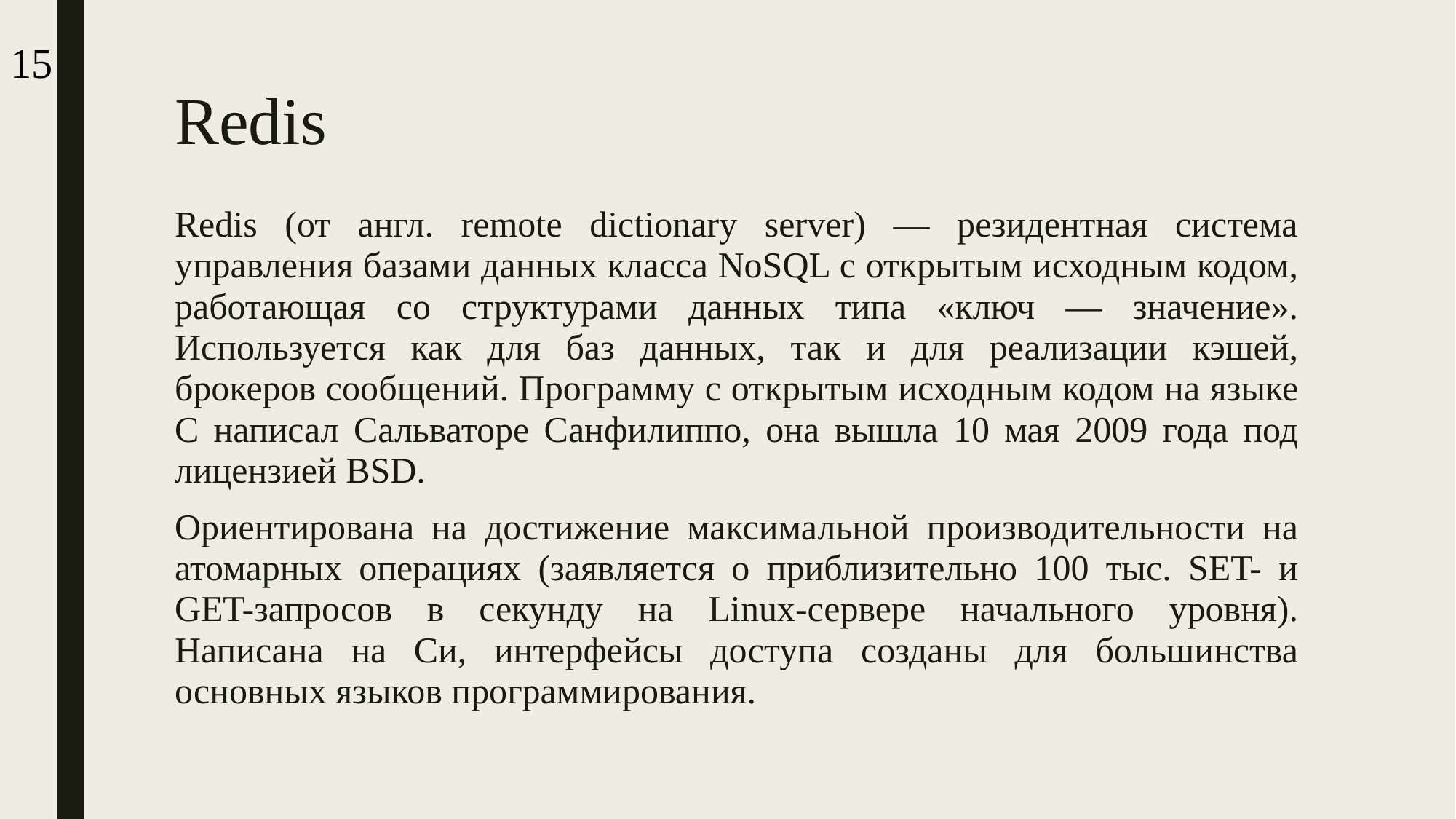

15
# Redis
Redis (от англ. remote dictionary server) — резидентная система управления базами данных класса NoSQL с открытым исходным кодом, работающая со структурами данных типа «ключ — значение». Используется как для баз данных, так и для реализации кэшей, брокеров сообщений. Программу с открытым исходным кодом на языке C написал Сальваторе Санфилиппо, она вышла 10 мая 2009 года под лицензией BSD.
Ориентирована на достижение максимальной производительности на атомарных операциях (заявляется о приблизительно 100 тыс. SET- и GET-запросов в секунду на Linux-сервере начального уровня). Написана на Си, интерфейсы доступа созданы для большинства основных языков программирования.